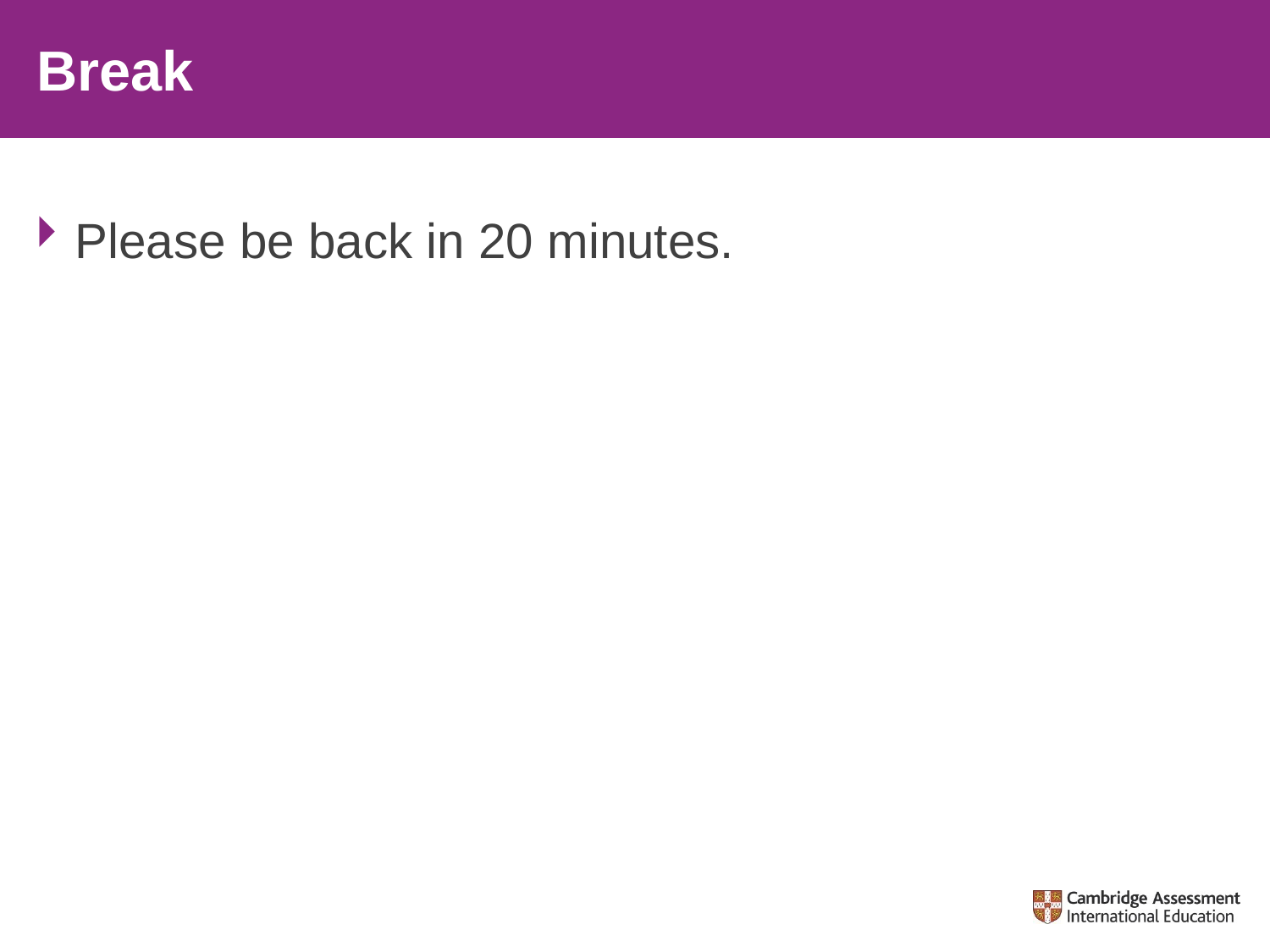

# Break
Please be back in 20 minutes.